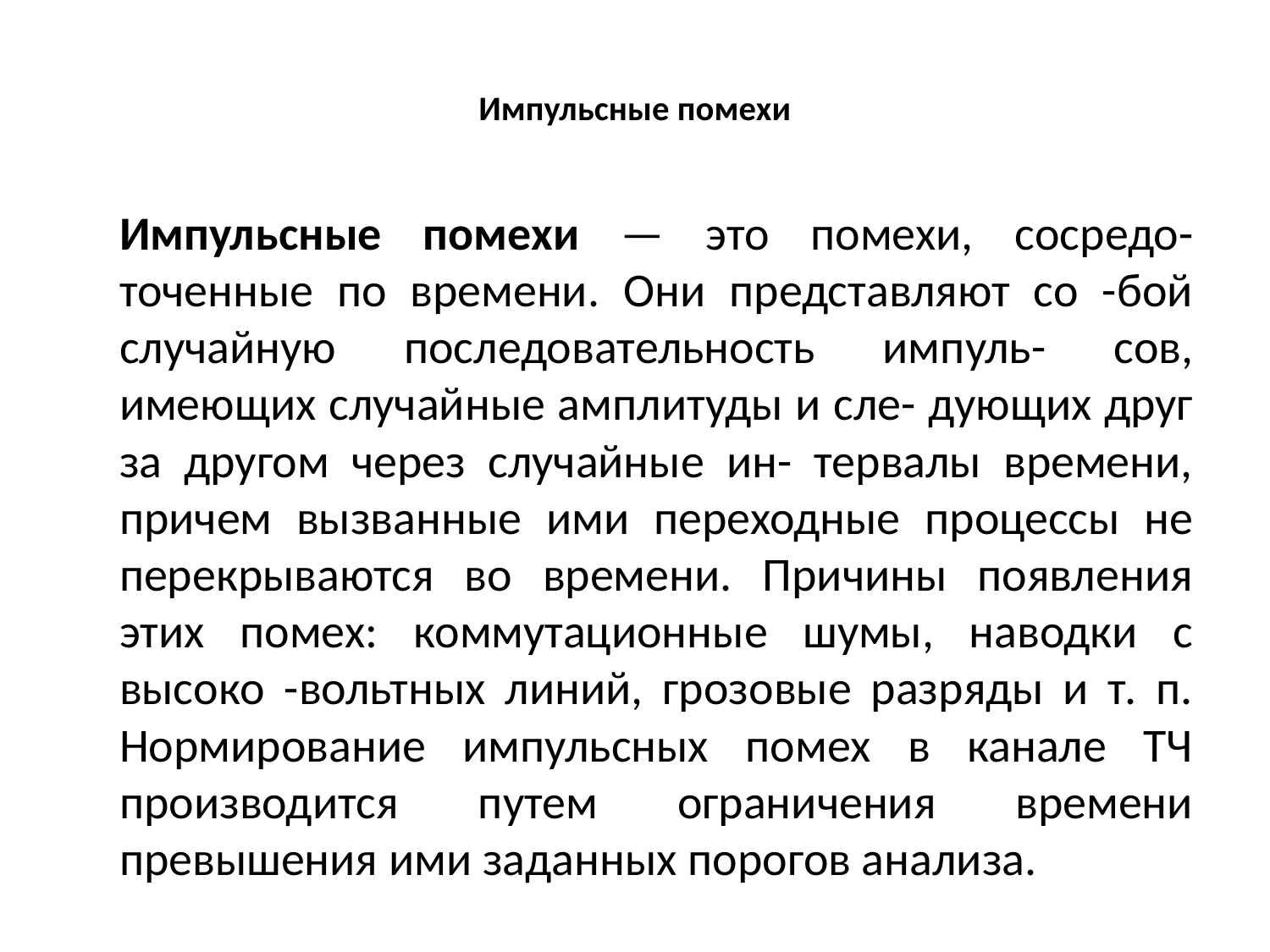

# Импульсные помехи
	Импульсные помехи — это помехи, сосредо- точенные по времени. Они представляют со -бой случайную последовательность импуль- сов, имеющих случайные амплитуды и сле- дующих друг за другом через случайные ин- тервалы времени, причем вызванные ими переходные процессы не перекрываются во времени. Причины появления этих помех: коммутационные шумы, наводки с высоко -вольтных линий, грозовые разряды и т. п. Нормирование импульсных помех в канале ТЧ производится путем ограничения времени превышения ими заданных порогов анализа.